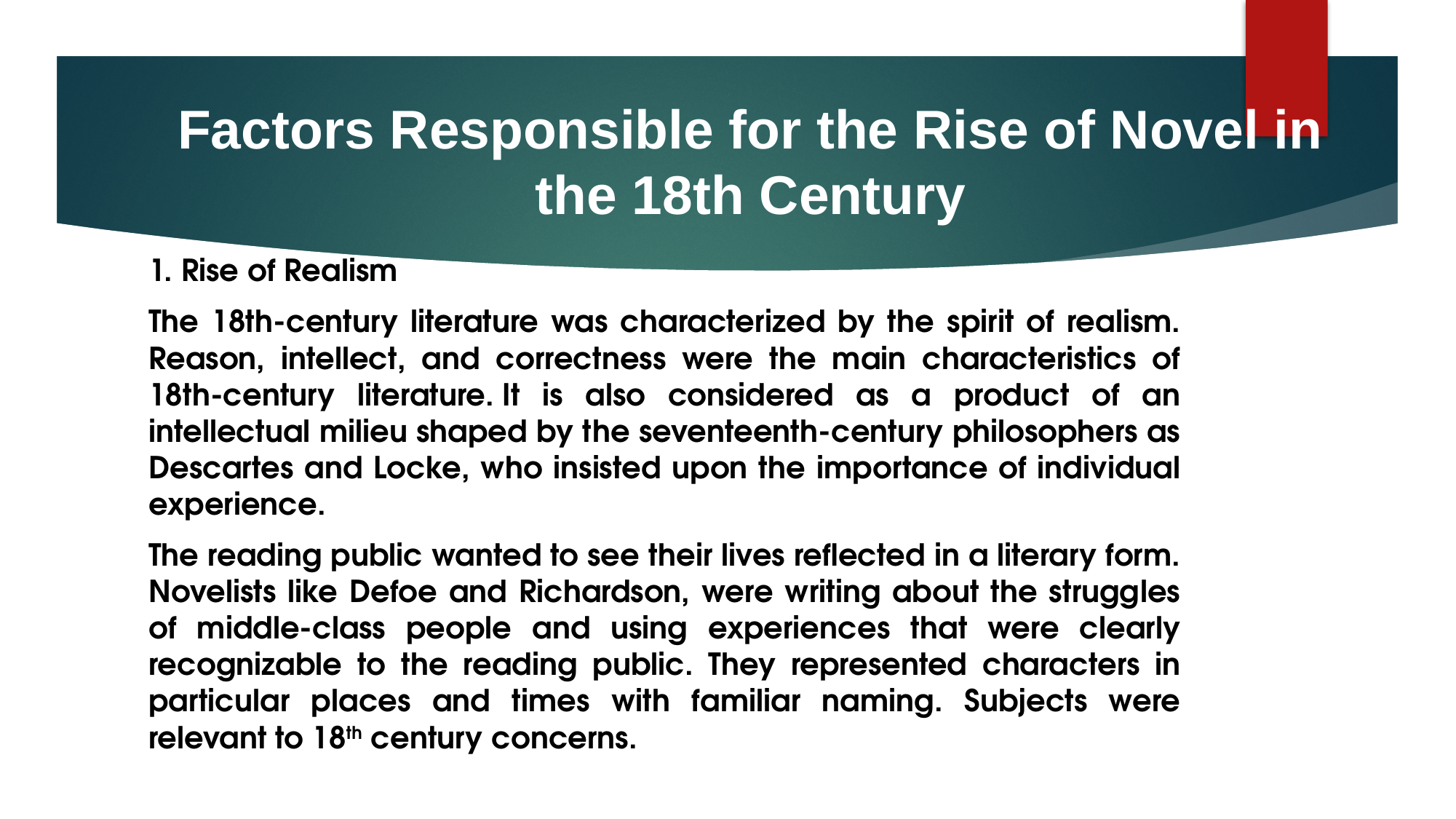

# Factors Responsible for the Rise of Novel in the 18th Century
1. Rise of Realism
The 18th-century literature was characterized by the spirit of realism. Reason, intellect, and correctness were the main characteristics of 18th-century literature. It is also considered as a product of an intellectual milieu shaped by the seventeenth-century philosophers as Descartes and Locke, who insisted upon the importance of individual experience.
The reading public wanted to see their lives reflected in a literary form. Novelists like Defoe and Richardson, were writing about the struggles of middle-class people and using experiences that were clearly recognizable to the reading public. They represented characters in particular places and times with familiar naming. Subjects were relevant to 18th century concerns.